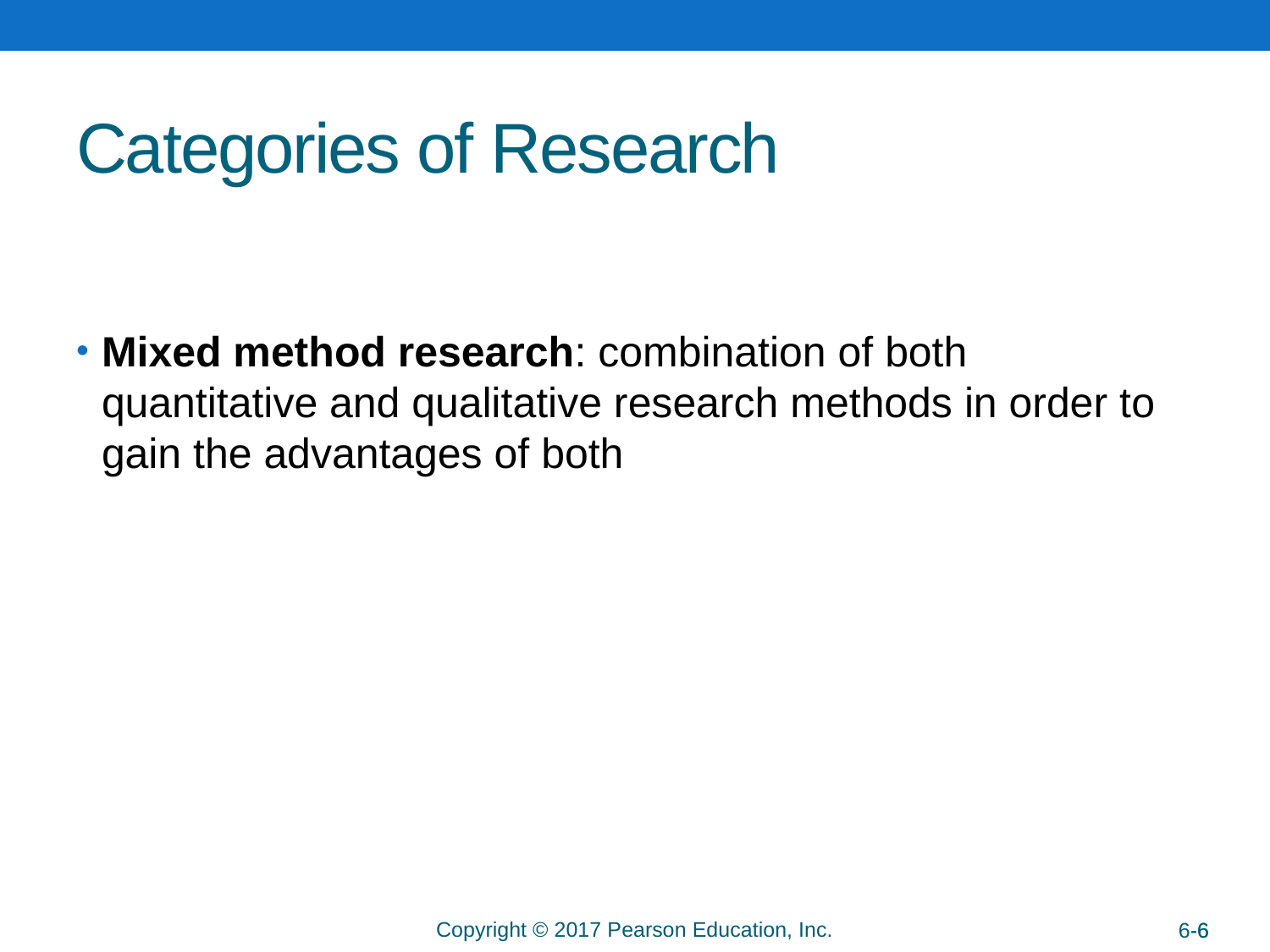

# Categories of Research
Mixed method research: combination of both quantitative and qualitative research methods in order to gain the advantages of both